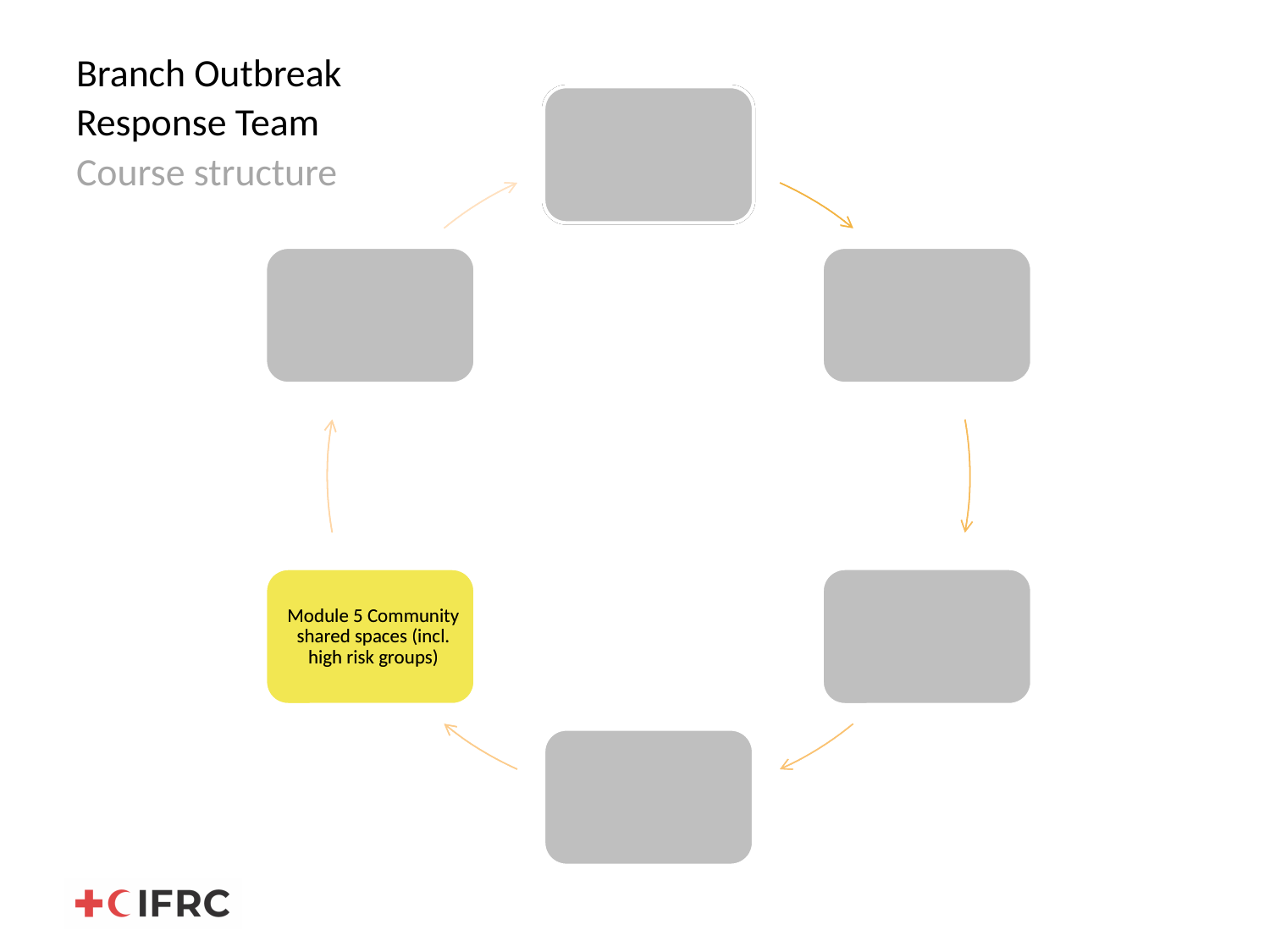

Branch Outbreak Response Team      Course structure
Module 1 Overview - Rationale and Role of the Branch Transmission Interruption Team
Module 2
Response triggers and healthcare settings
Module 3 Understanding cholera transmission
Module 4 Household risk and interruption (incl. high risk groups)
Module 5 Community shared spaces (incl. high risk groups)
Module 6 Sustaining reduced risk of transmission
Module 1 Overview - Rationale and Role of the Branch Transmission Interruption Team
Module 2
Response triggers and healthcare settings
Module 3 Understanding cholera transmission
Module 4 Household risk and interruption (incl. high risk groups)
Module 5 Community shared spaces (incl. high risk groups)
Module 6 Sustaining reduced risk of transmission